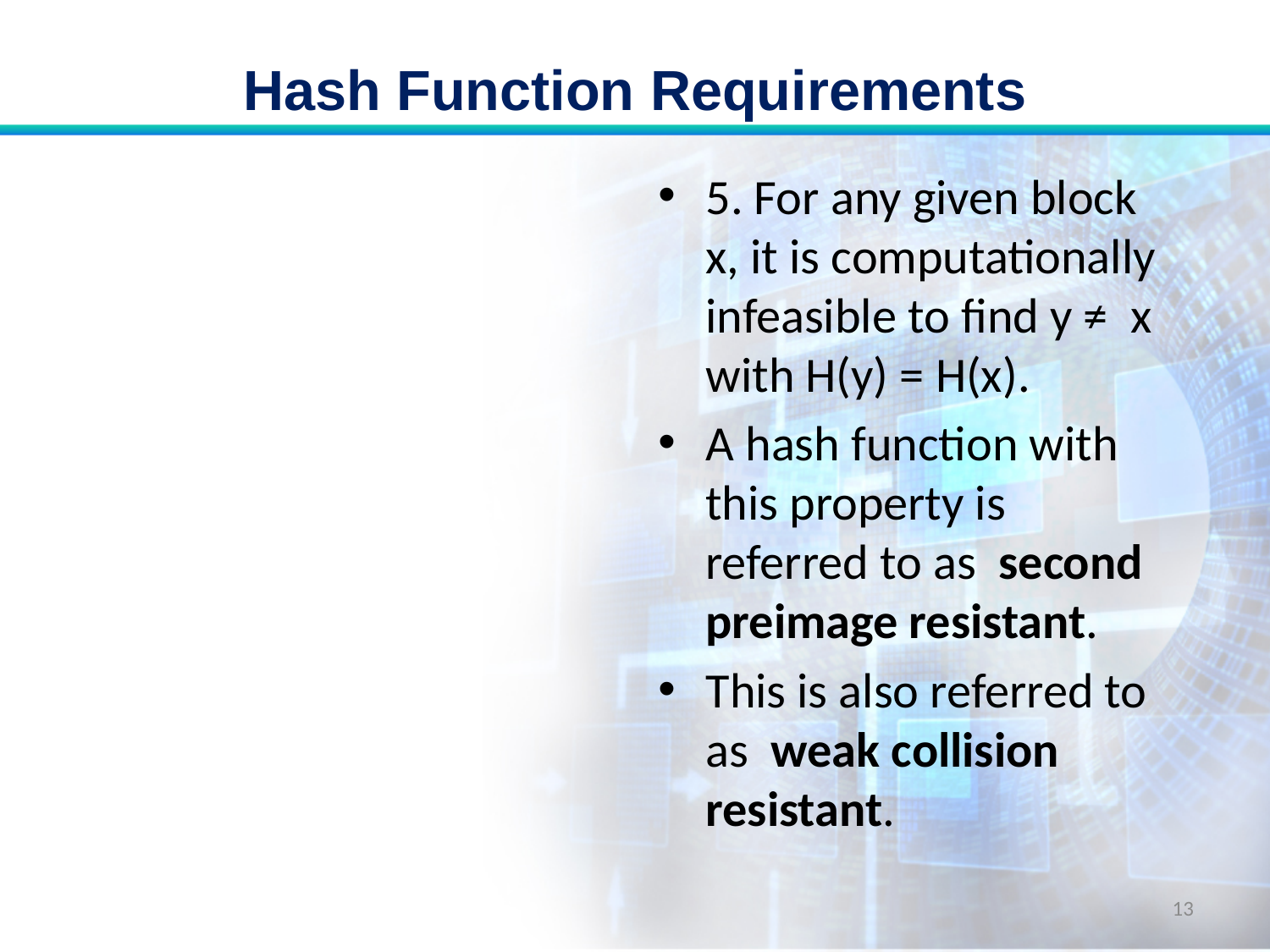

# Hash Function Requirements
5. For any given block x, it is computationally infeasible to find y ≠  x with H(y) = H(x).
A hash function with this property is referred to as  second preimage resistant.
This is also referred to as  weak collision resistant.
13